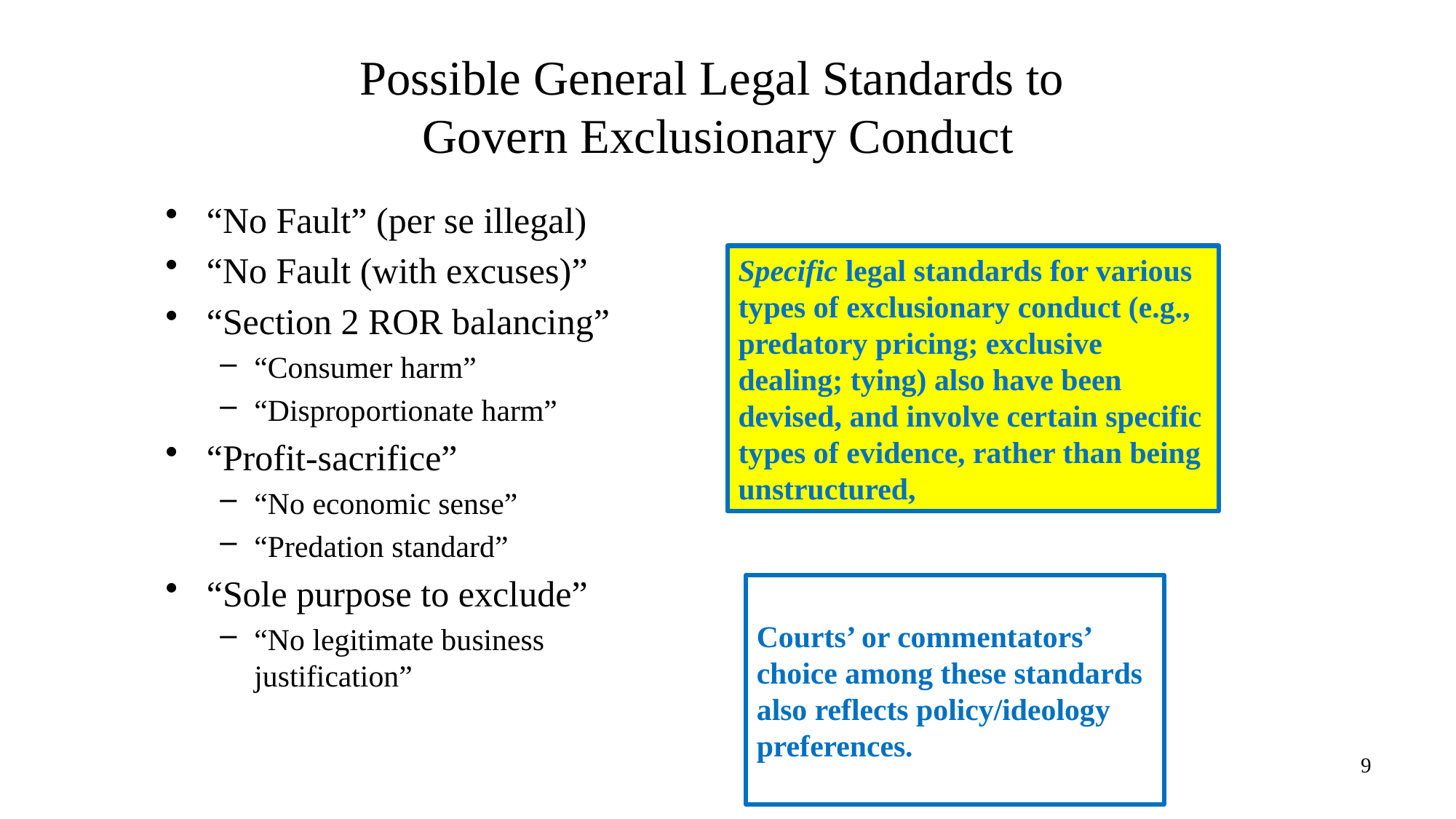

# Possible General Legal Standards to Govern Exclusionary Conduct
“No Fault” (per se illegal)
“No Fault (with excuses)”
“Section 2 ROR balancing”
“Consumer harm”
“Disproportionate harm”
“Profit-sacrifice”
“No economic sense”
“Predation standard”
“Sole purpose to exclude”
“No legitimate business justification”

Specific legal standards for various types of exclusionary conduct (e.g., predatory pricing; exclusive dealing; tying) also have been devised, and involve certain specific types of evidence, rather than being unstructured,

Courts’ or commentators’ choice among these standards also reflects policy/ideology preferences.

9